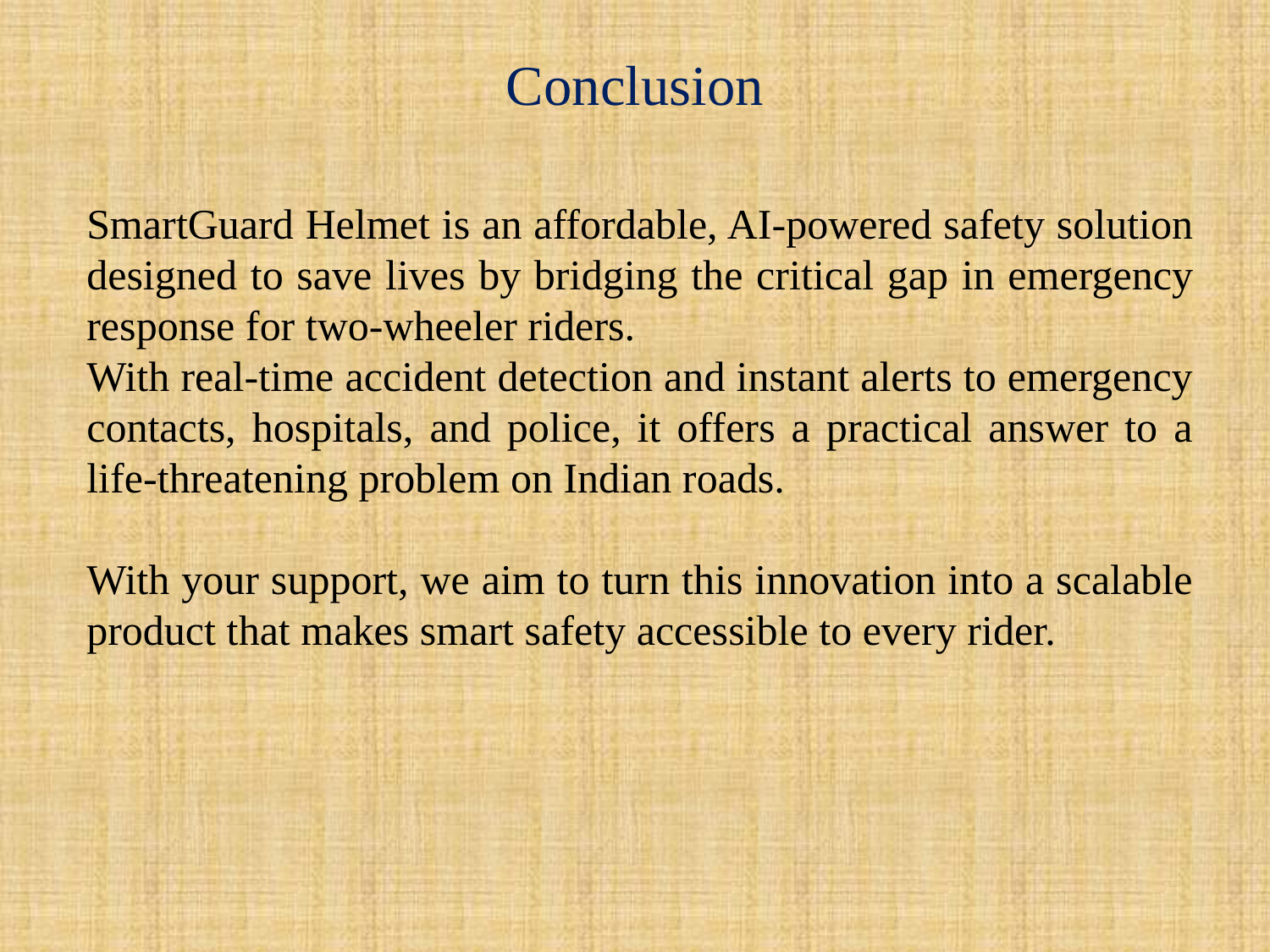

# Conclusion
SmartGuard Helmet is an affordable, AI-powered safety solution designed to save lives by bridging the critical gap in emergency response for two-wheeler riders.
With real-time accident detection and instant alerts to emergency contacts, hospitals, and police, it offers a practical answer to a life-threatening problem on Indian roads.

With your support, we aim to turn this innovation into a scalable product that makes smart safety accessible to every rider.